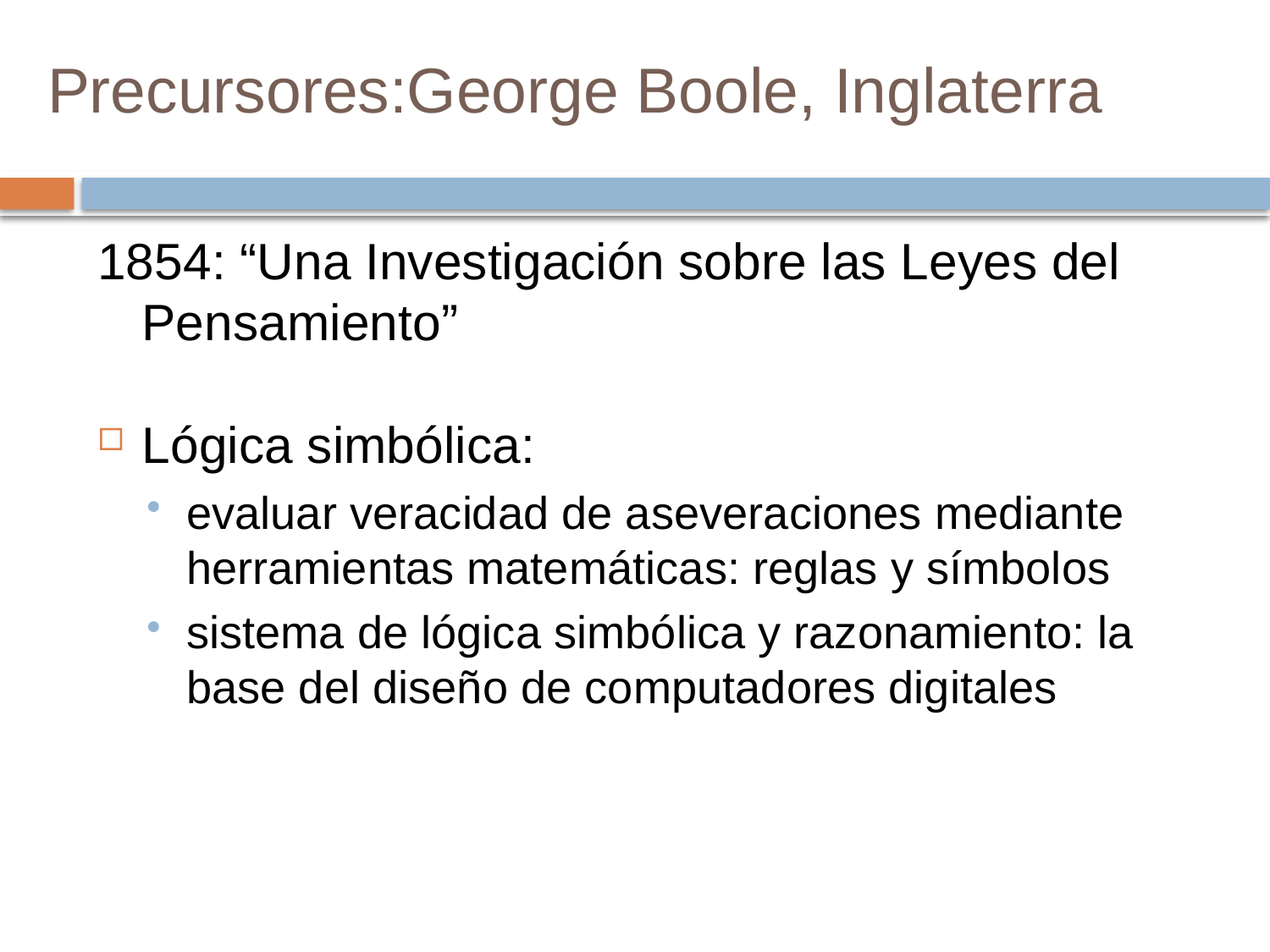

# Precursores:George Boole, Inglaterra
1854: “Una Investigación sobre las Leyes del Pensamiento”
Lógica simbólica:
evaluar veracidad de aseveraciones mediante herramientas matemáticas: reglas y símbolos
sistema de lógica simbólica y razonamiento: la base del diseño de computadores digitales